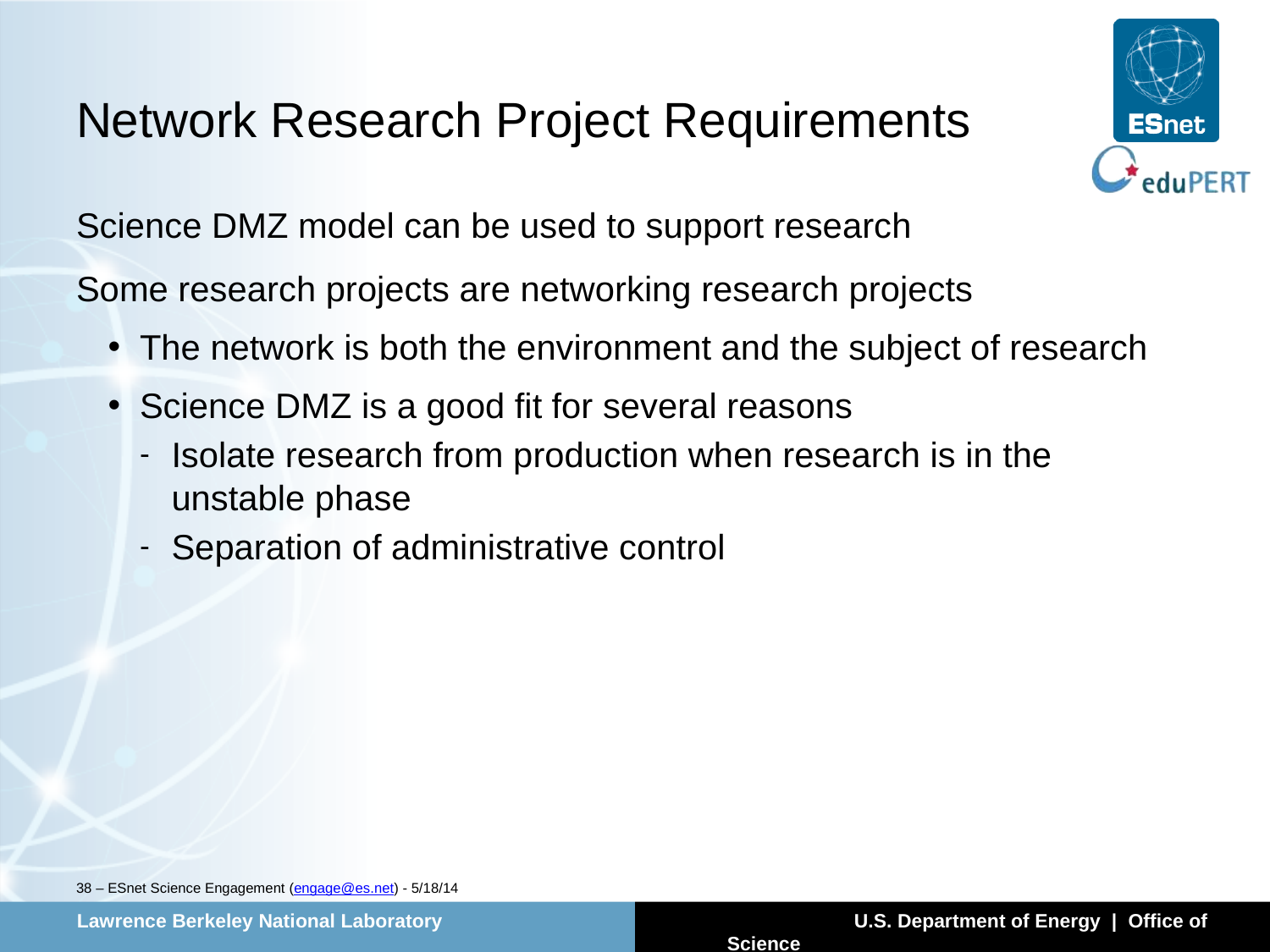

# Network Research Project Requirements
Science DMZ model can be used to support research
Some research projects are networking research projects
The network is both the environment and the subject of research
Science DMZ is a good fit for several reasons
Isolate research from production when research is in the unstable phase
Separation of administrative control

38 – ESnet Science Engagement (engage@es.net) - 5/18/14